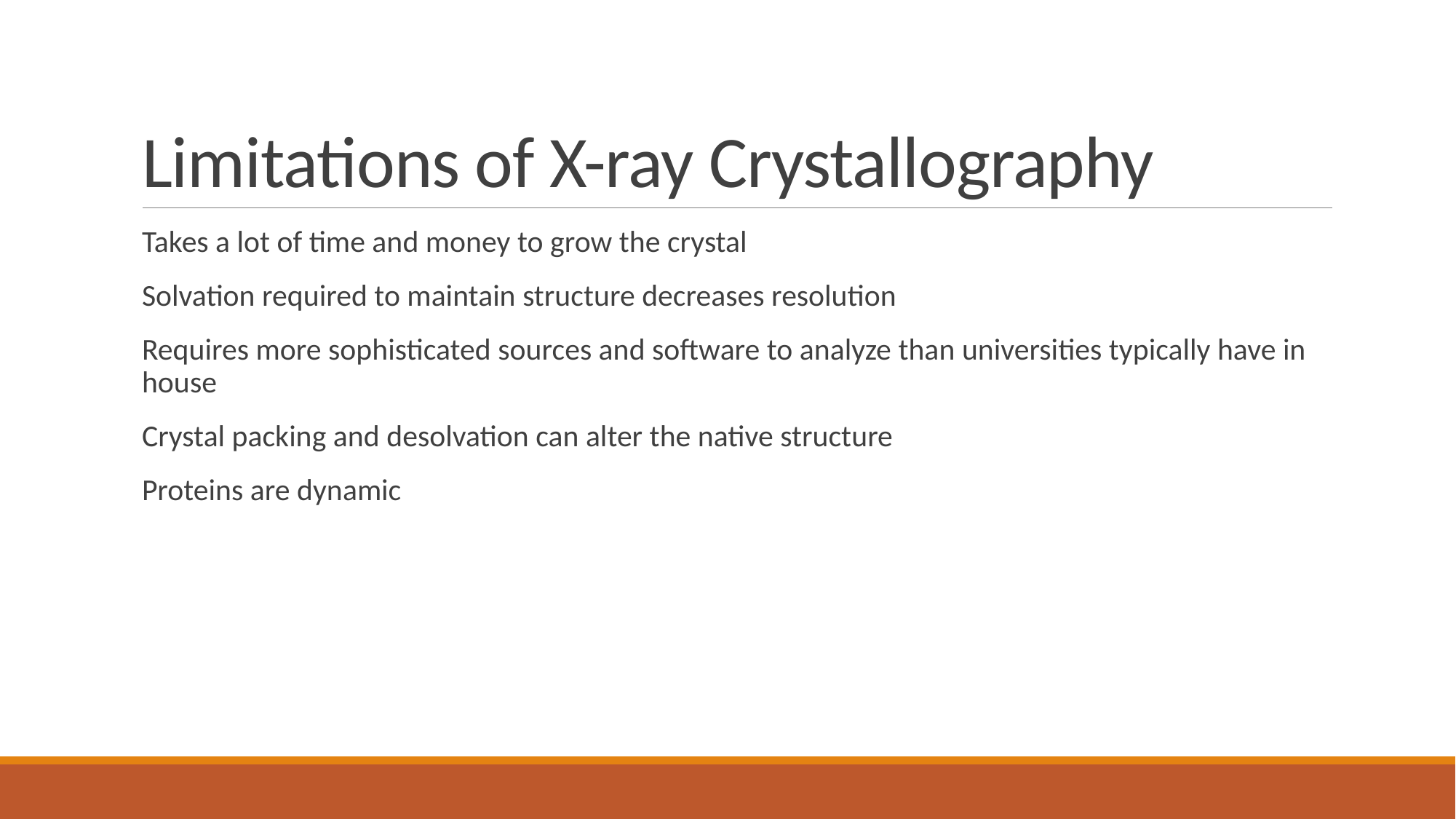

# Limitations of X-ray Crystallography
Takes a lot of time and money to grow the crystal
Solvation required to maintain structure decreases resolution
Requires more sophisticated sources and software to analyze than universities typically have in house
Crystal packing and desolvation can alter the native structure
Proteins are dynamic